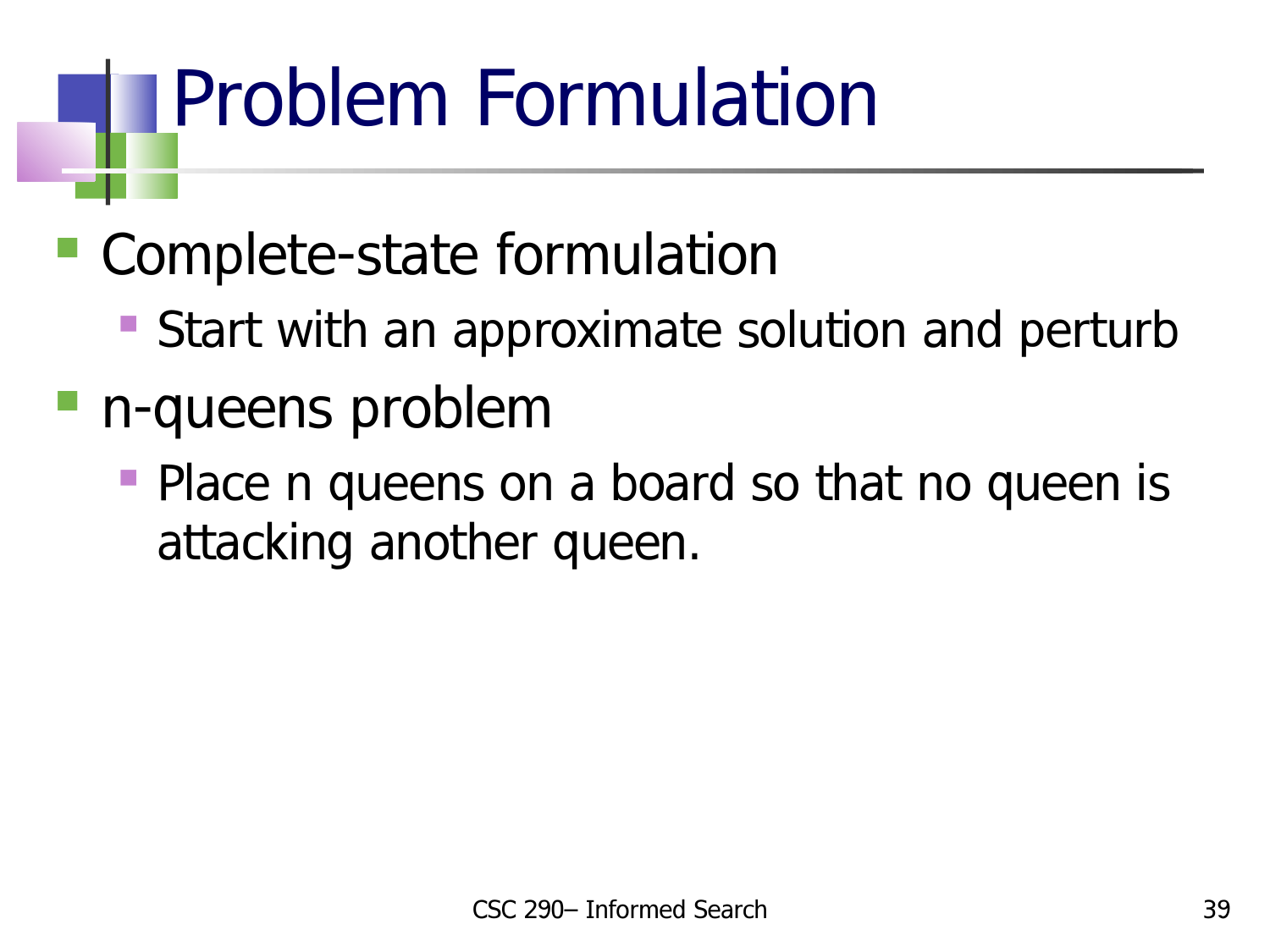

# Problem Formulation
Complete-state formulation
Start with an approximate solution and perturb
n-queens problem
Place n queens on a board so that no queen is attacking another queen.